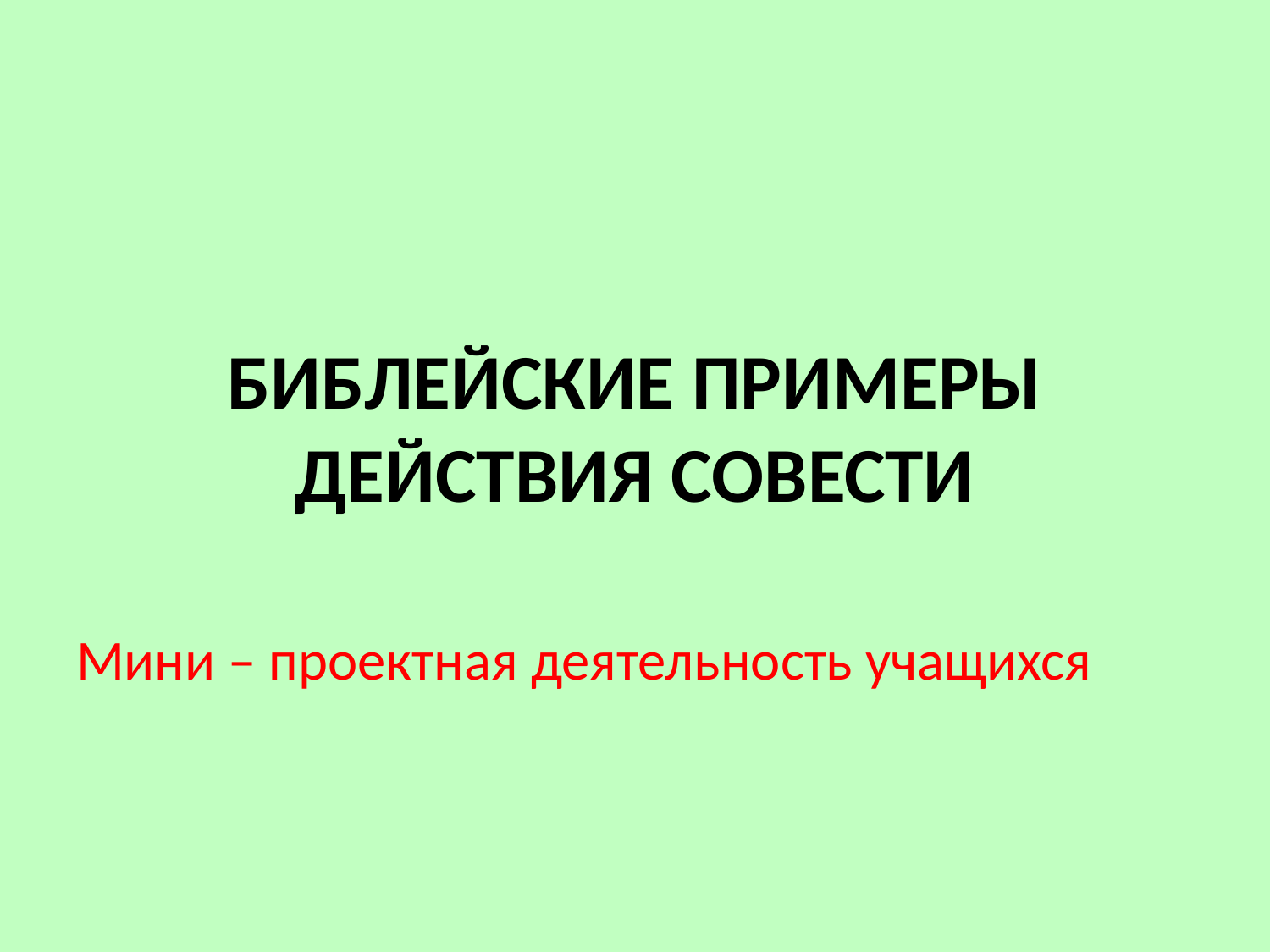

# БИБЛЕЙСКИЕ ПРИМЕРЫ ДЕЙСТВИЯ СОВЕСТИ

Мини – проектная деятельность учащихся